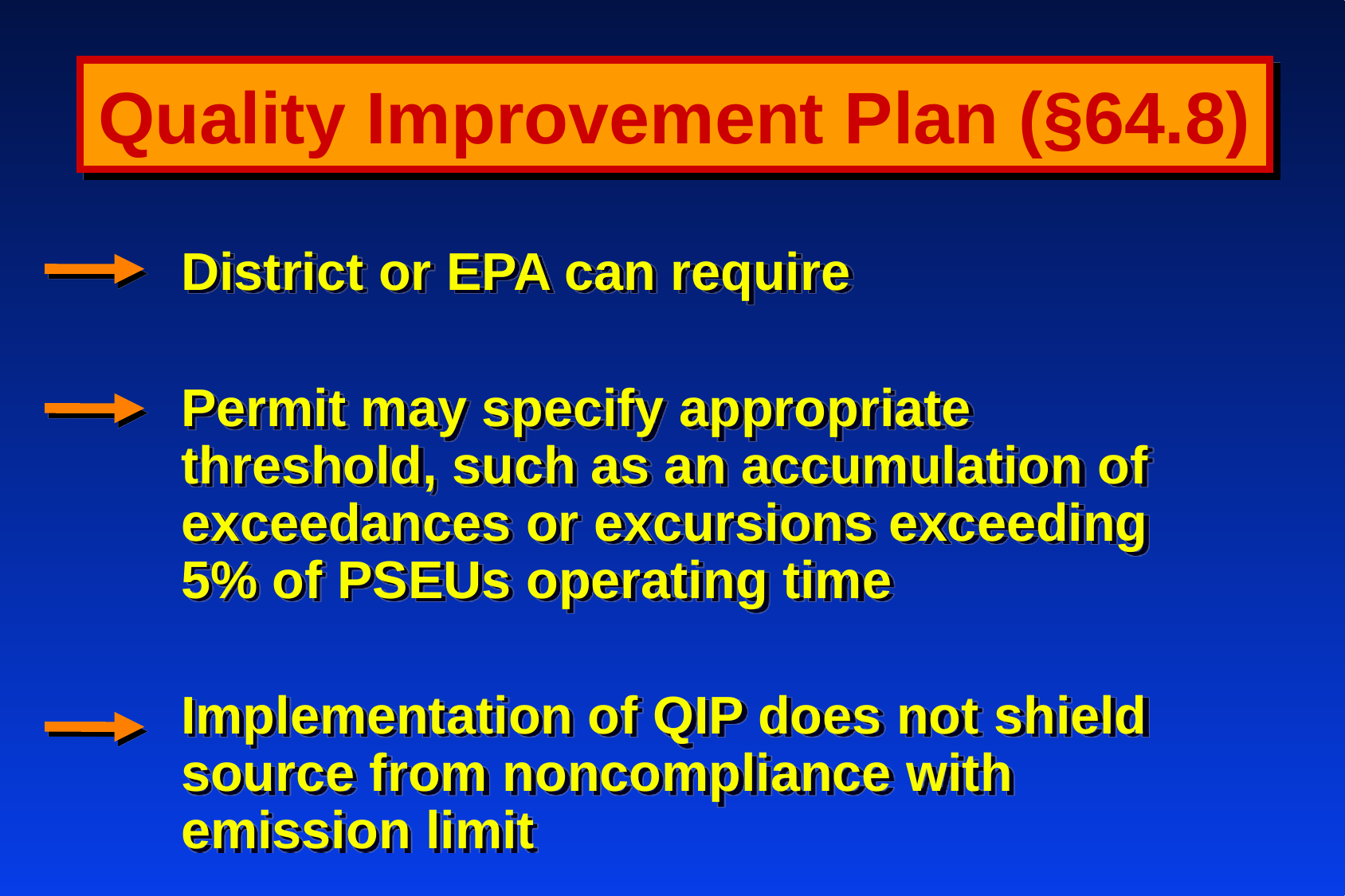

# Quality Improvement Plan (§64.8)
	District or EPA can require

	Permit may specify appropriate threshold, such as an accumulation of exceedances or excursions exceeding 5% of PSEUs operating time

	Implementation of QIP does not shield source from noncompliance with emission limit